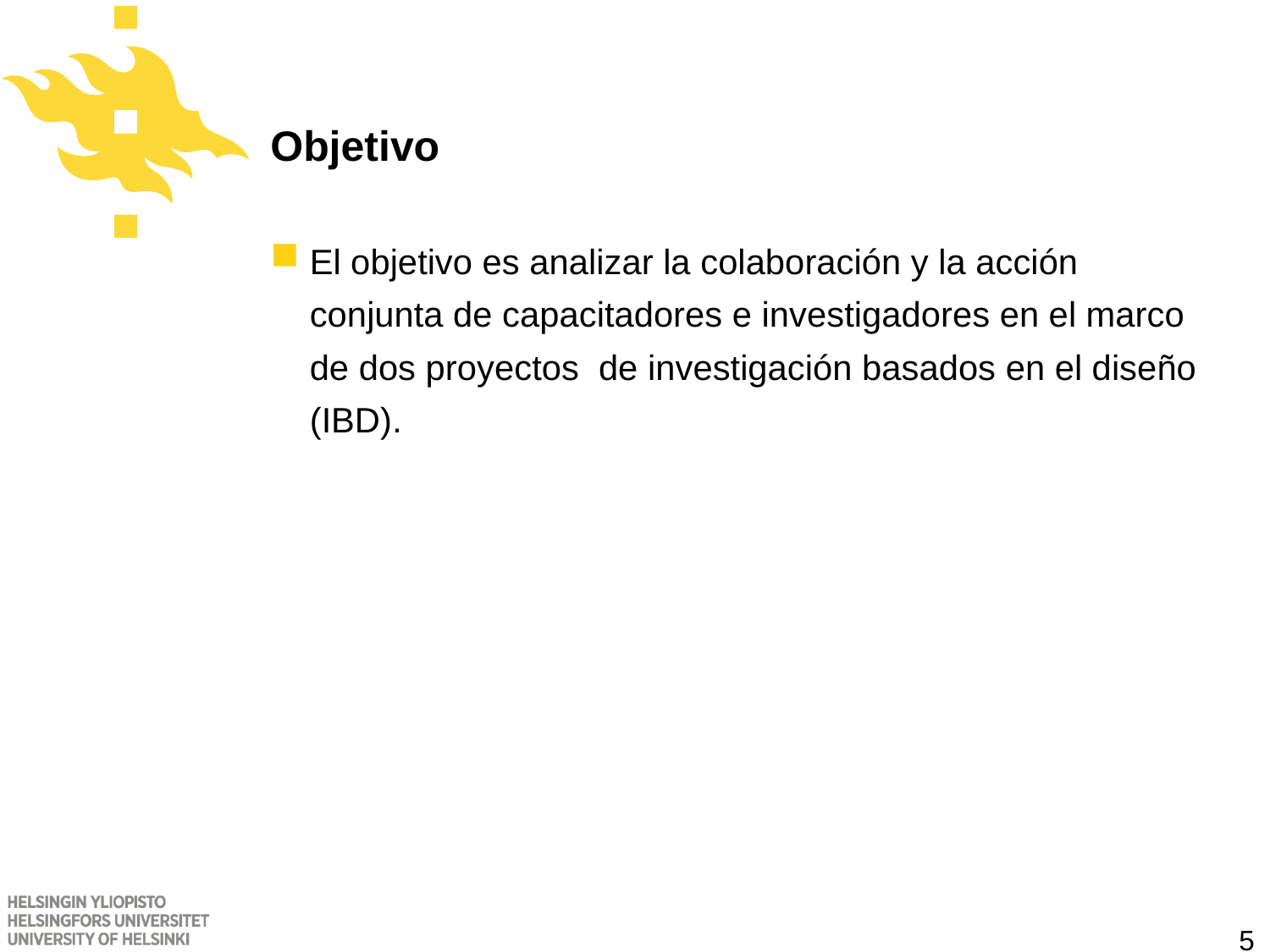

# Objetivo
El objetivo es analizar la colaboración y la acción conjunta de capacitadores e investigadores en el marco de dos proyectos  de investigación basados en el diseño (IBD).

5